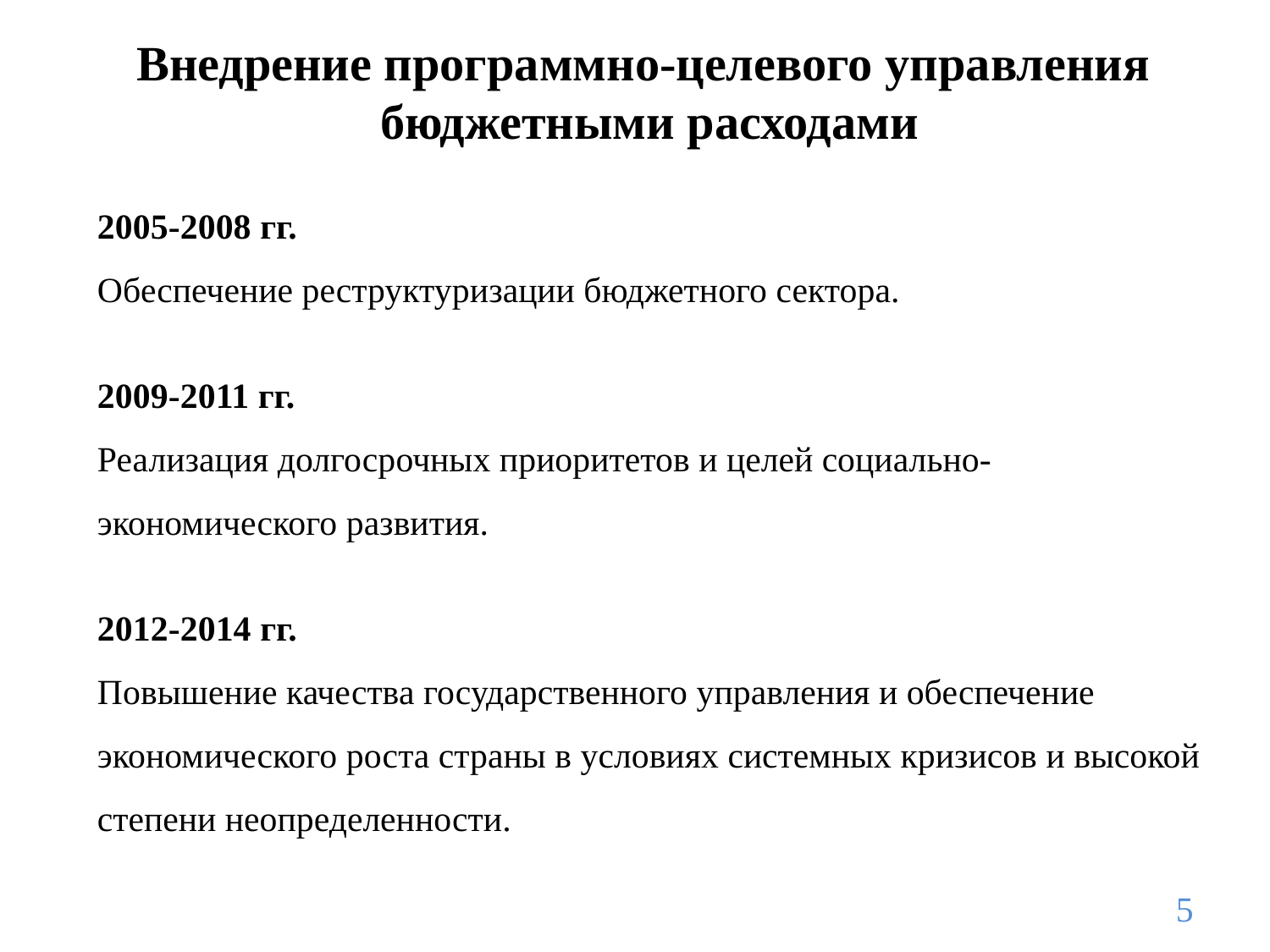

Внедрение программно-целевого управления
бюджетными расходами
2005-2008 гг.
Обеспечение реструктуризации бюджетного сектора.

2009-2011 гг.
Реализация долгосрочных приоритетов и целей социально- экономического развития.

2012-2014 гг.
Повышение качества государственного управления и обеспечение экономического роста страны в условиях системных кризисов и высокой степени неопределенности.
5